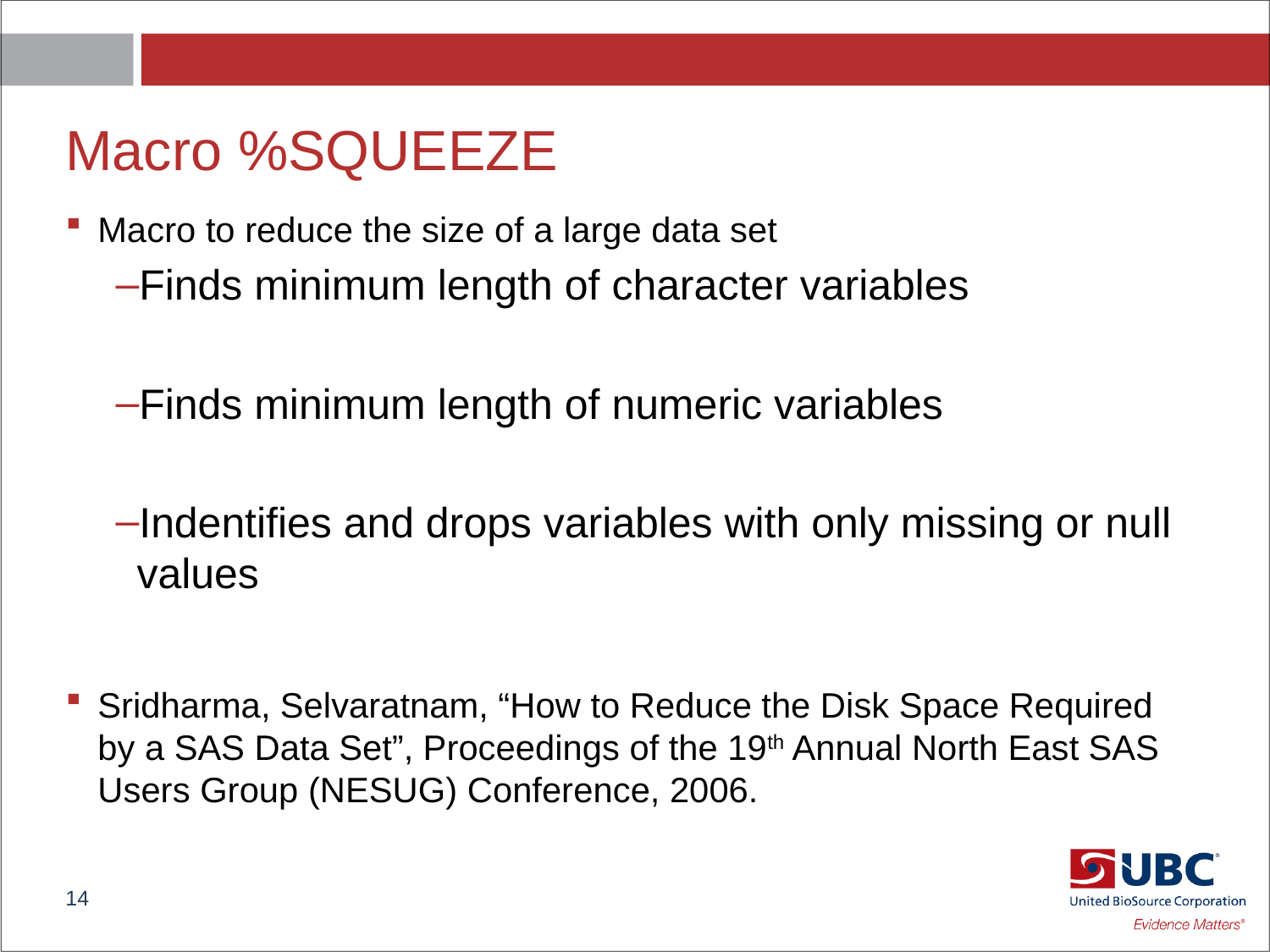

# Macro %SQUEEZE
Macro to reduce the size of a large data set
Finds minimum length of character variables

Finds minimum length of numeric variables

Indentifies and drops variables with only missing or null values

Sridharma, Selvaratnam, “How to Reduce the Disk Space Required by a SAS Data Set”, Proceedings of the 19th Annual North East SAS Users Group (NESUG) Conference, 2006.
14